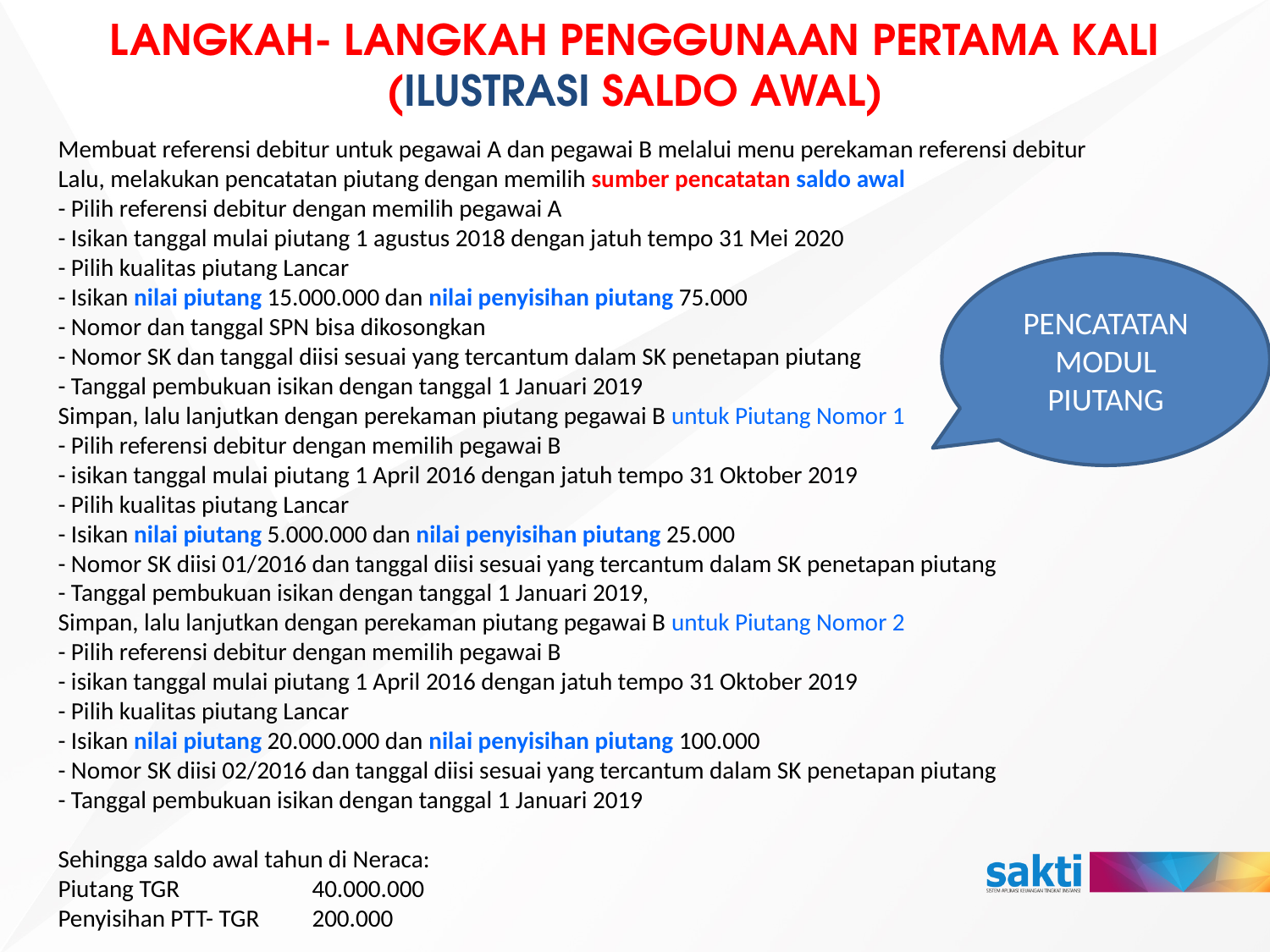

# LANGKAH- LANGKAH PENGGUNAAN PERTAMA KALI (ILUSTRASI SALDO AWAL)
Membuat referensi debitur untuk pegawai A dan pegawai B melalui menu perekaman referensi debitur
Lalu, melakukan pencatatan piutang dengan memilih sumber pencatatan saldo awal
- Pilih referensi debitur dengan memilih pegawai A
- Isikan tanggal mulai piutang 1 agustus 2018 dengan jatuh tempo 31 Mei 2020
- Pilih kualitas piutang Lancar
- Isikan nilai piutang 15.000.000 dan nilai penyisihan piutang 75.000
- Nomor dan tanggal SPN bisa dikosongkan
- Nomor SK dan tanggal diisi sesuai yang tercantum dalam SK penetapan piutang
- Tanggal pembukuan isikan dengan tanggal 1 Januari 2019
Simpan, lalu lanjutkan dengan perekaman piutang pegawai B untuk Piutang Nomor 1
- Pilih referensi debitur dengan memilih pegawai B
- isikan tanggal mulai piutang 1 April 2016 dengan jatuh tempo 31 Oktober 2019
- Pilih kualitas piutang Lancar
- Isikan nilai piutang 5.000.000 dan nilai penyisihan piutang 25.000
- Nomor SK diisi 01/2016 dan tanggal diisi sesuai yang tercantum dalam SK penetapan piutang
- Tanggal pembukuan isikan dengan tanggal 1 Januari 2019,
Simpan, lalu lanjutkan dengan perekaman piutang pegawai B untuk Piutang Nomor 2
- Pilih referensi debitur dengan memilih pegawai B
- isikan tanggal mulai piutang 1 April 2016 dengan jatuh tempo 31 Oktober 2019
- Pilih kualitas piutang Lancar
- Isikan nilai piutang 20.000.000 dan nilai penyisihan piutang 100.000
- Nomor SK diisi 02/2016 dan tanggal diisi sesuai yang tercantum dalam SK penetapan piutang
- Tanggal pembukuan isikan dengan tanggal 1 Januari 2019

Sehingga saldo awal tahun di Neraca:
Piutang TGR 	40.000.000
Penyisihan PTT- TGR 	200.000

PENCATATAN
MODUL PIUTANG